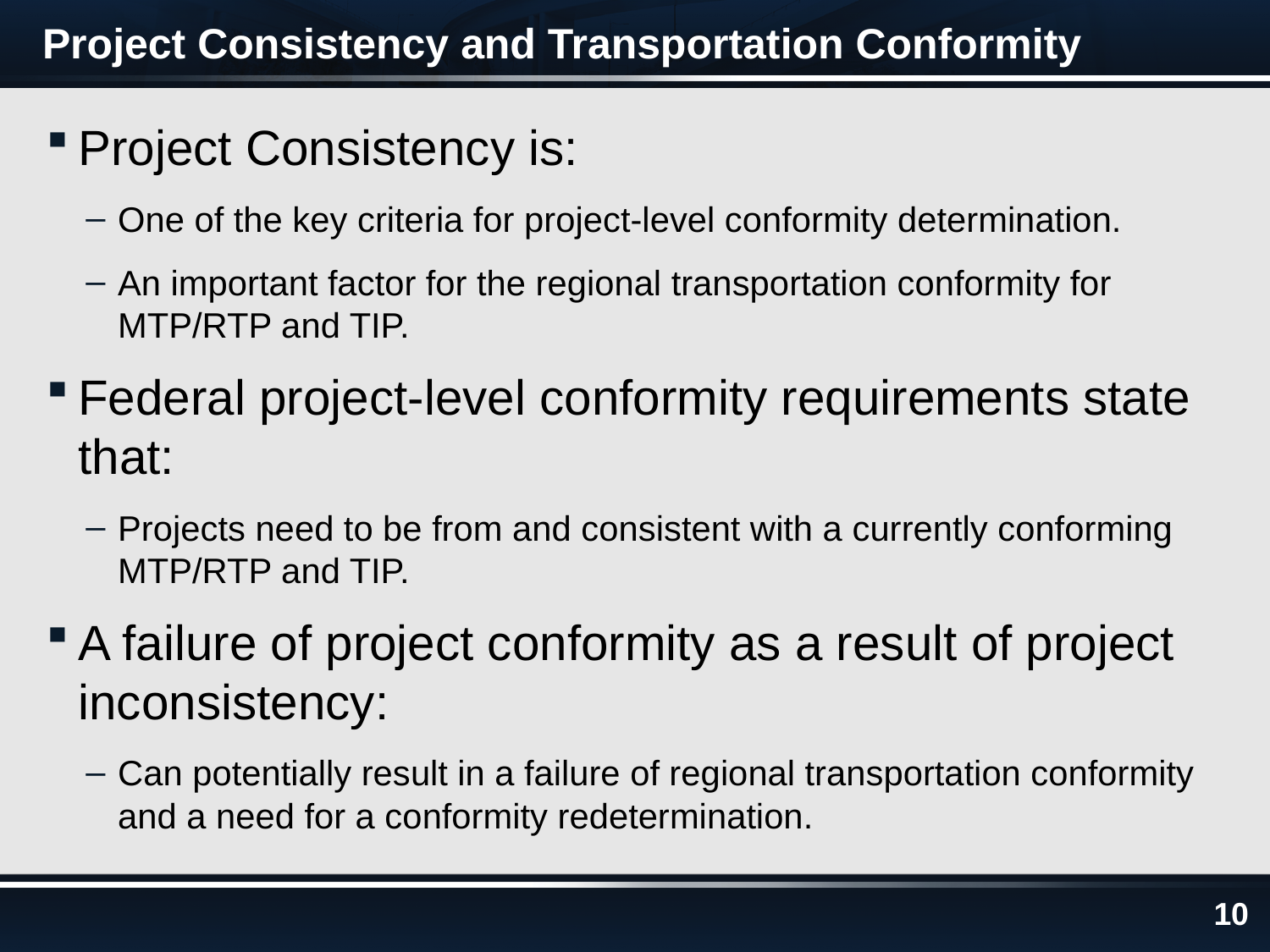

# Project Consistency and Transportation Conformity
Project Consistency is:
One of the key criteria for project-level conformity determination.
An important factor for the regional transportation conformity for MTP/RTP and TIP.
Federal project-level conformity requirements state that:
Projects need to be from and consistent with a currently conforming MTP/RTP and TIP.
A failure of project conformity as a result of project inconsistency:
Can potentially result in a failure of regional transportation conformity and a need for a conformity redetermination.